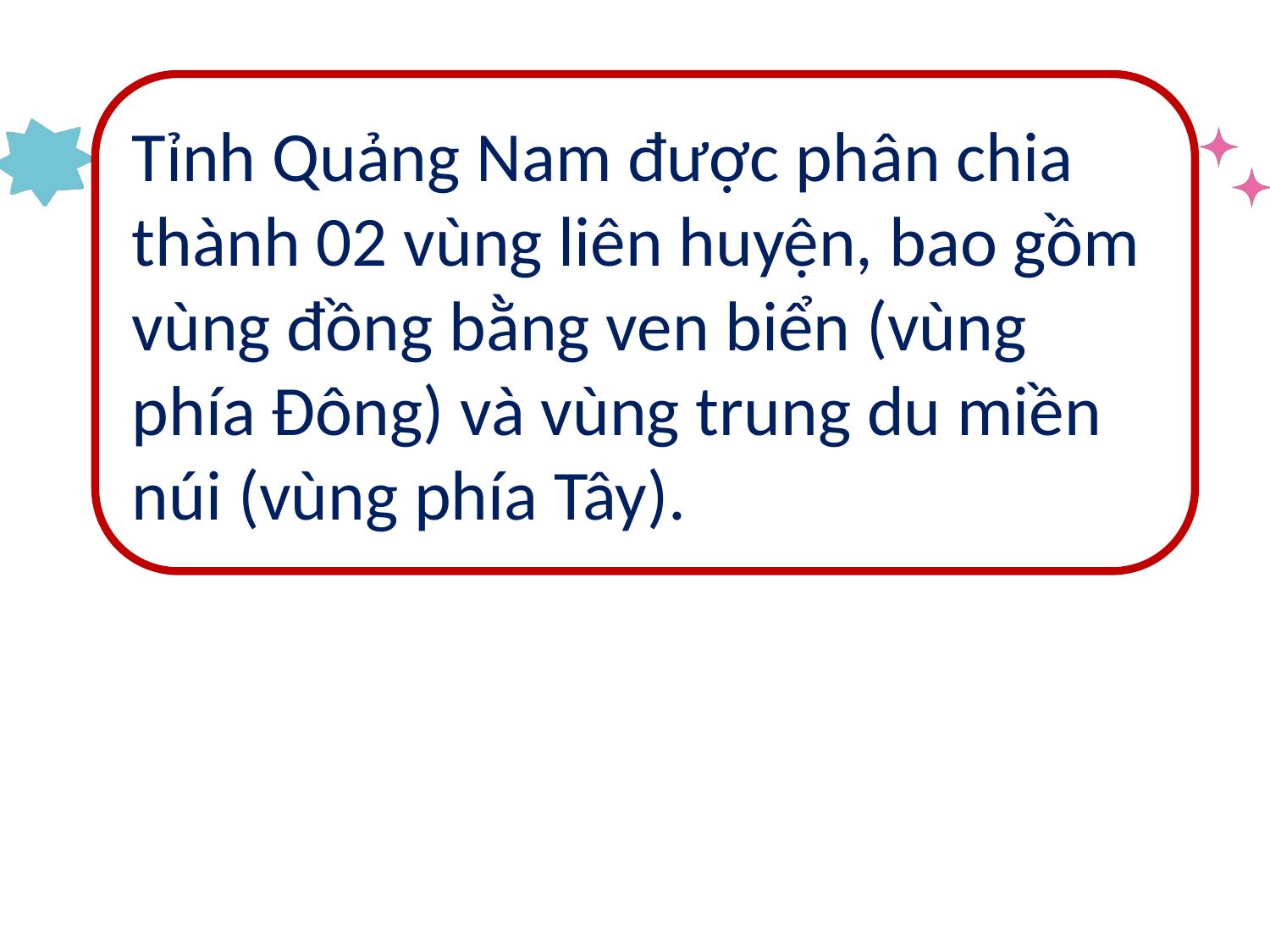

Tỉnh Quảng Nam được phân chia thành 02 vùng liên huyện, bao gồm vùng đồng bằng ven biển (vùng phía Đông) và vùng trung du miền núi (vùng phía Tây).